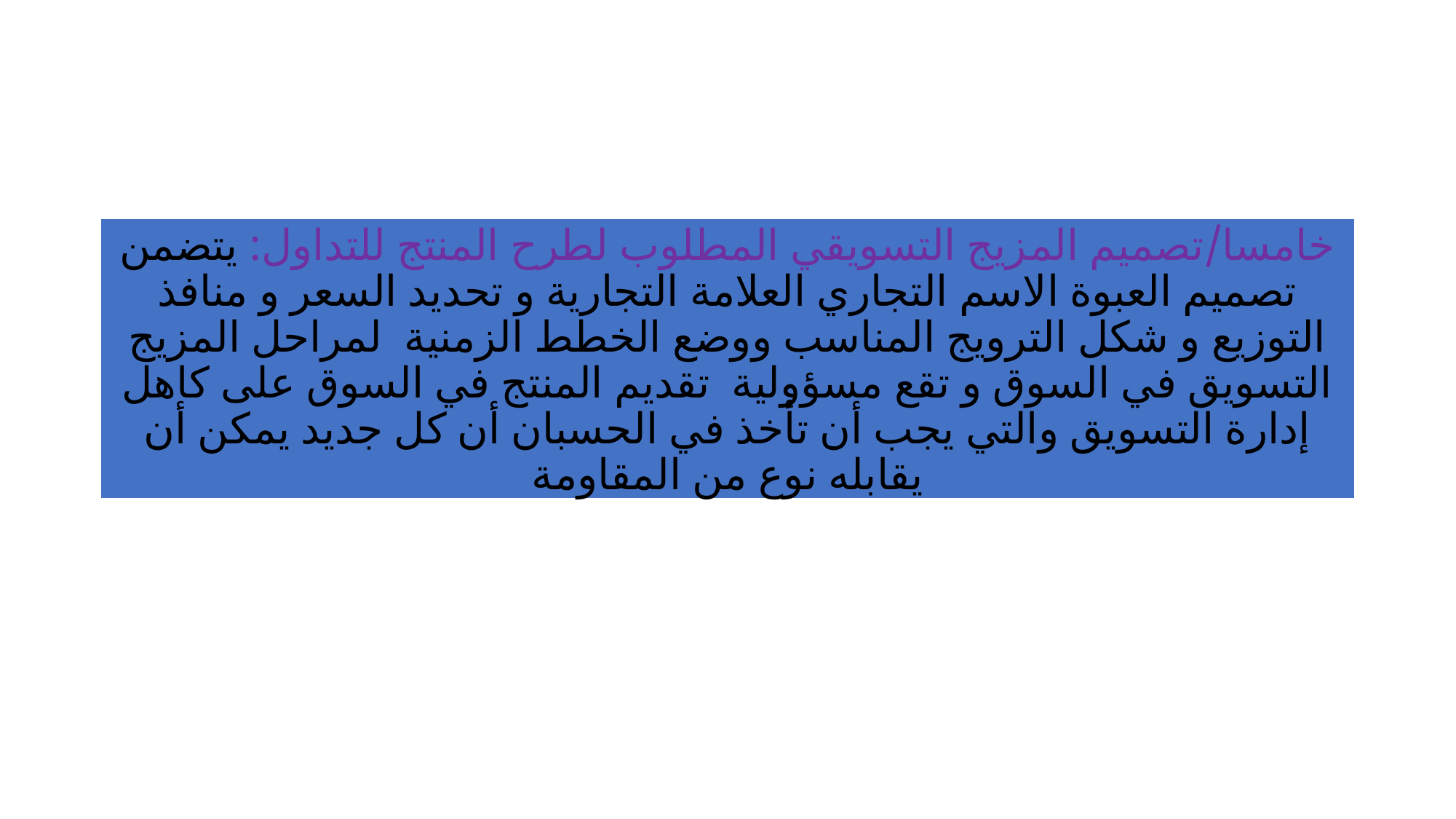

خامسا/تصميم المزيج التسويقي المطلوب لطرح المنتج للتداول: يتضمن تصميم العبوة الاسم التجاري العلامة التجارية و تحديد السعر و منافذ التوزيع و شكل الترويج المناسب ووضع الخطط الزمنية  لمراحل المزيج التسويق في السوق و تقع مسؤولية  تقديم المنتج في السوق على كاهل إدارة التسويق والتي يجب أن تأخذ في الحسبان أن كل جديد يمكن أن يقابله نوع من المقاومة